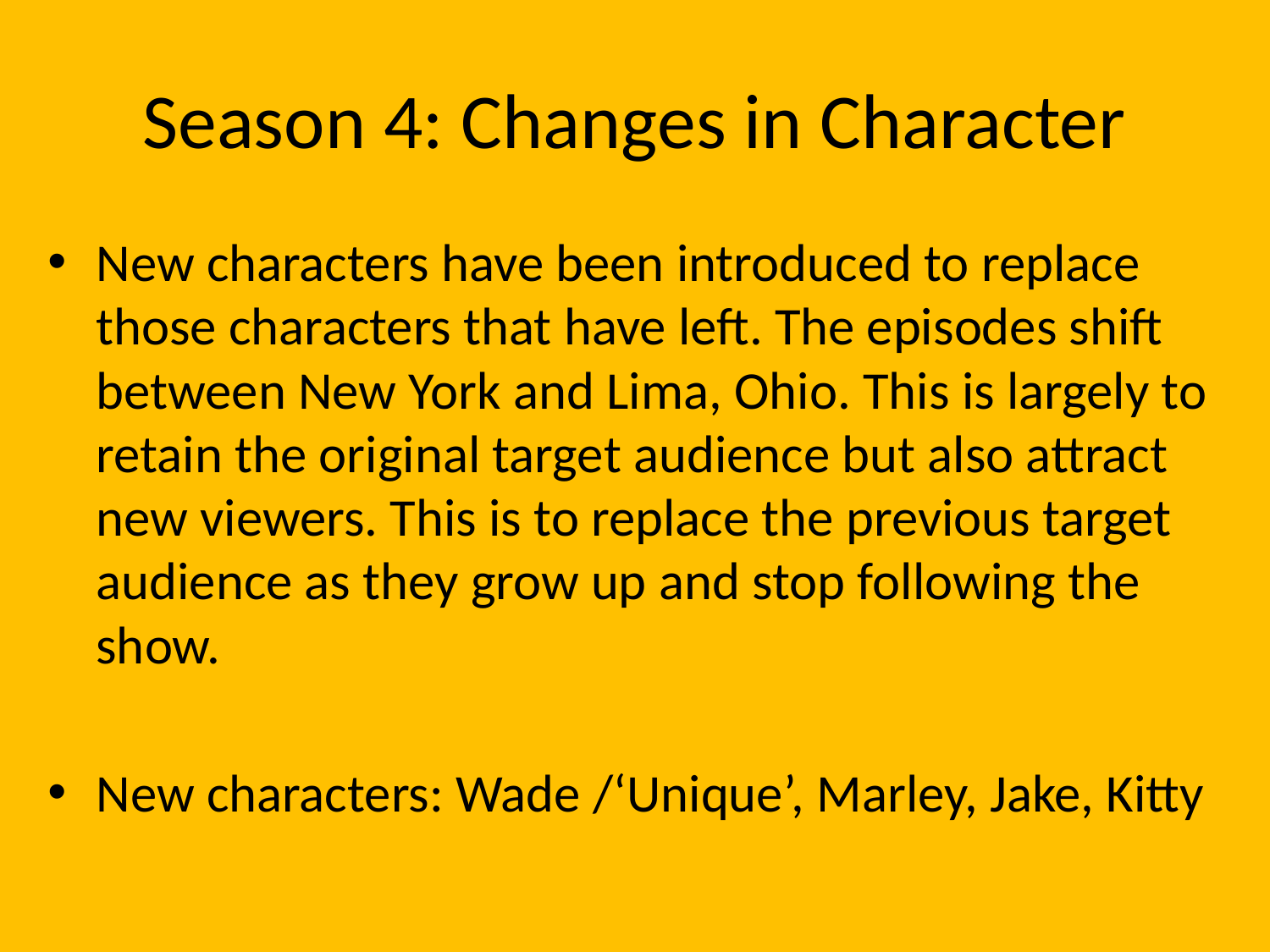

# Season 4: Changes in Character
New characters have been introduced to replace those characters that have left. The episodes shift between New York and Lima, Ohio. This is largely to retain the original target audience but also attract new viewers. This is to replace the previous target audience as they grow up and stop following the show.

New characters: Wade /‘Unique’, Marley, Jake, Kitty